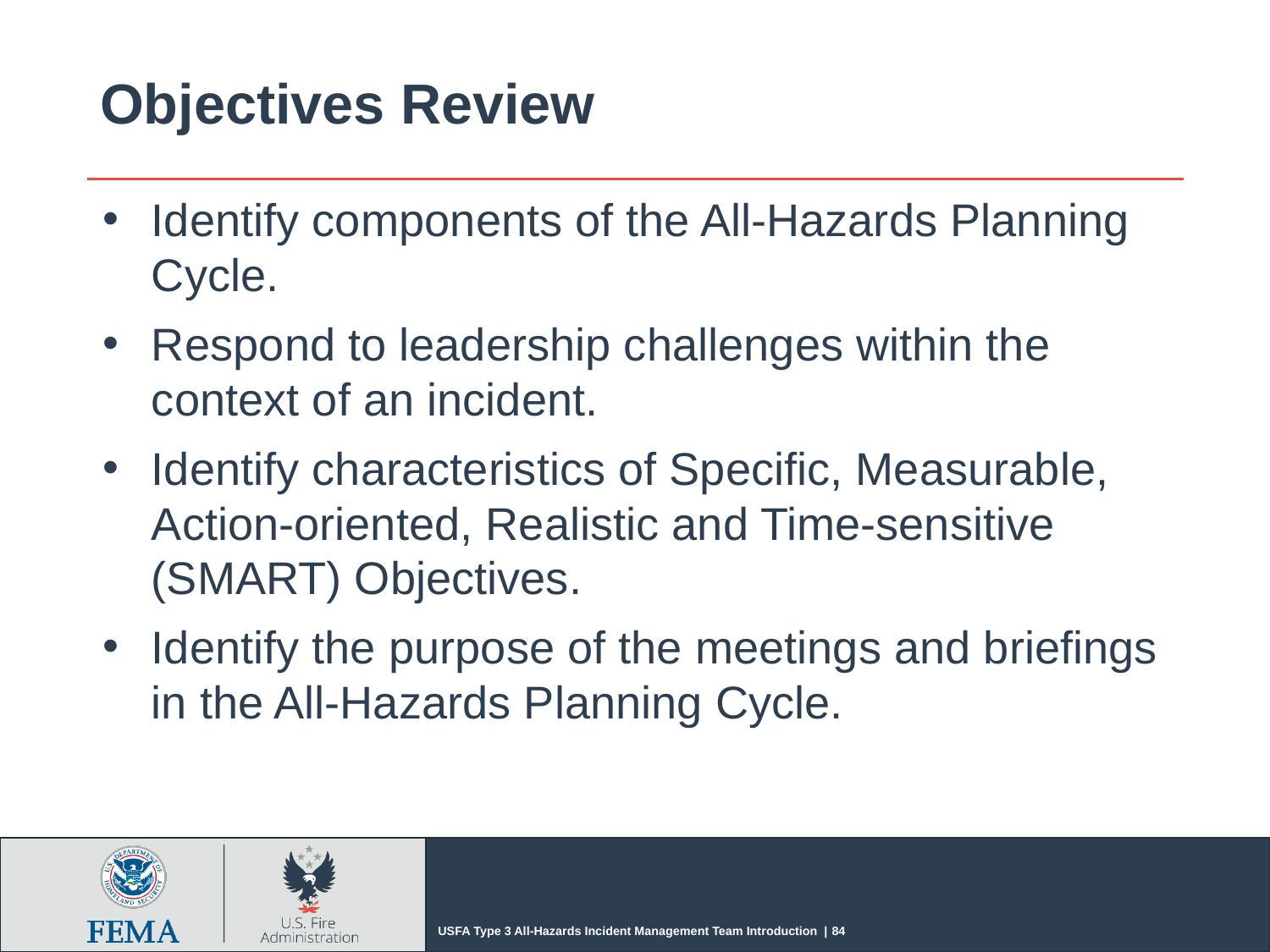

# Objectives Review
Identify components of the All-Hazards Planning Cycle.
Respond to leadership challenges within the context of an incident.
Identify characteristics of Specific, Measurable, Action-oriented, Realistic and Time-sensitive (SMART) Objectives.
Identify the purpose of the meetings and briefings in the All-Hazards Planning Cycle.
USFA Type 3 All-Hazards Incident Management Team Introduction  | 84